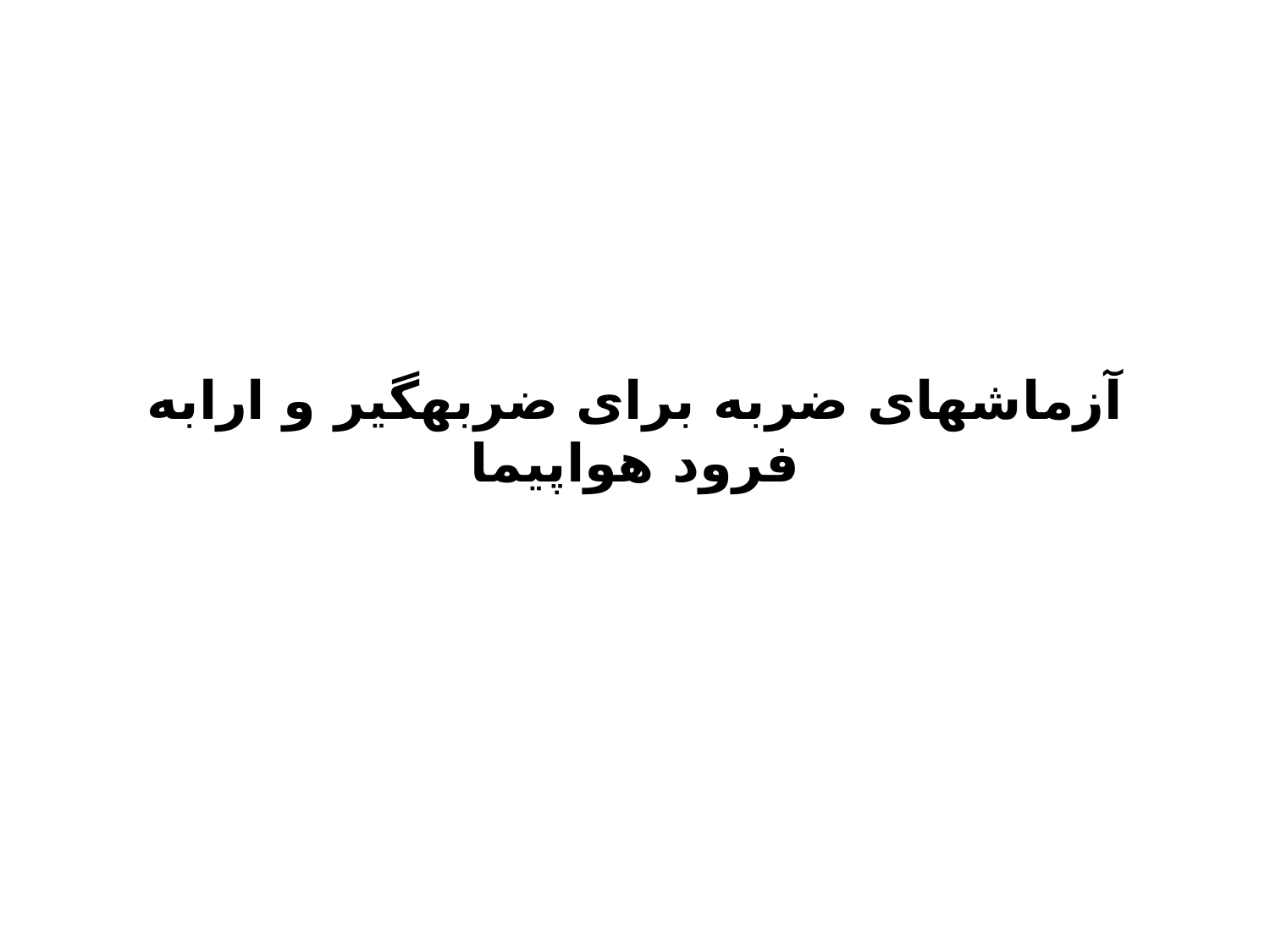

# آزماش­های ضربه برای ضربه­گير و ارابه فرود هواپيما